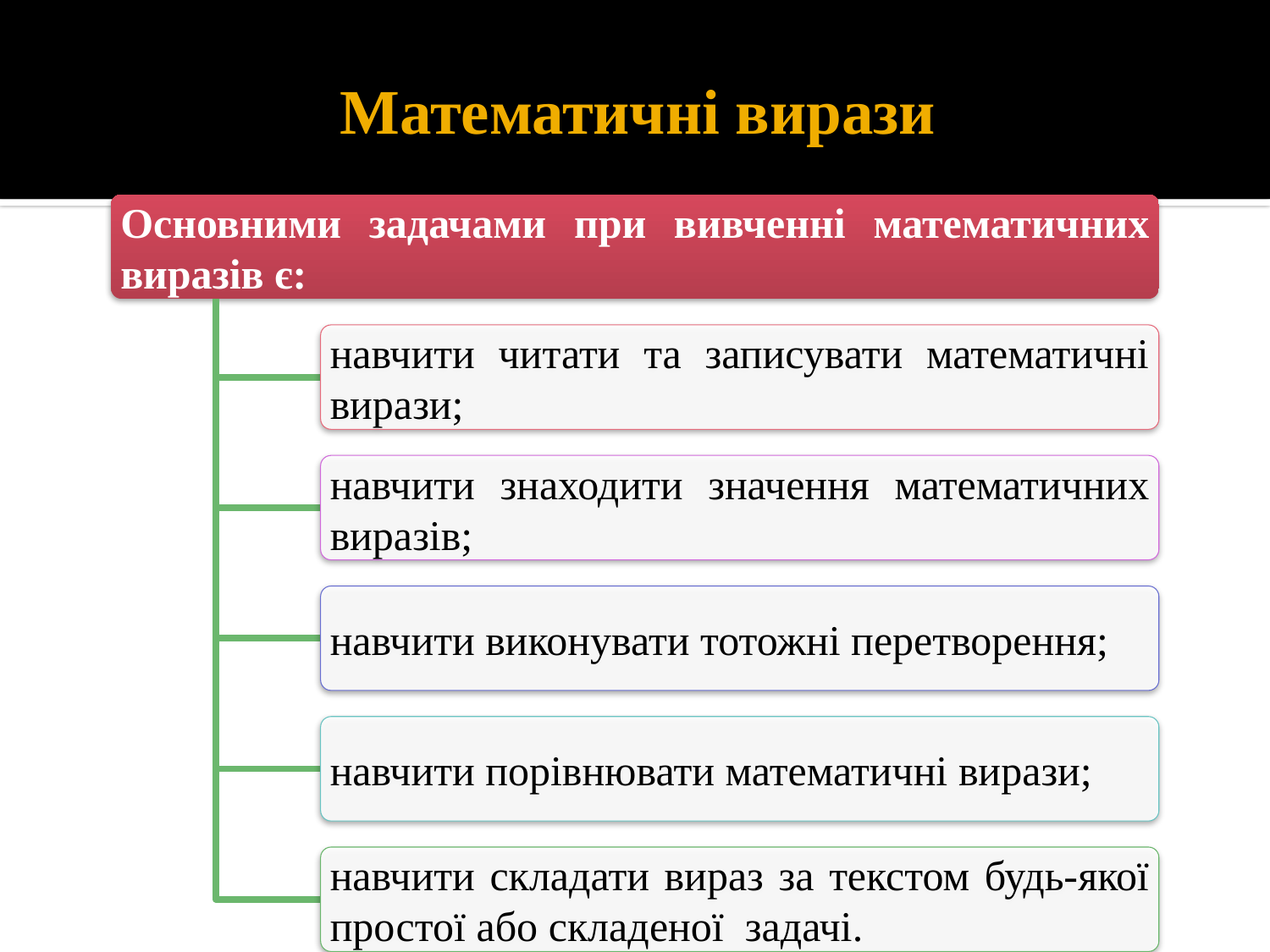

# Математичні вирази
Основними задачами при вивченні математичних виразів є:
навчити читати та записувати математичні вирази;
навчити знаходити значення математичних виразів;
навчити виконувати тотожні перетворення;
навчити порівнювати математичні вирази;
навчити складати вираз за текстом будь-якої простої або складеної  задачі.